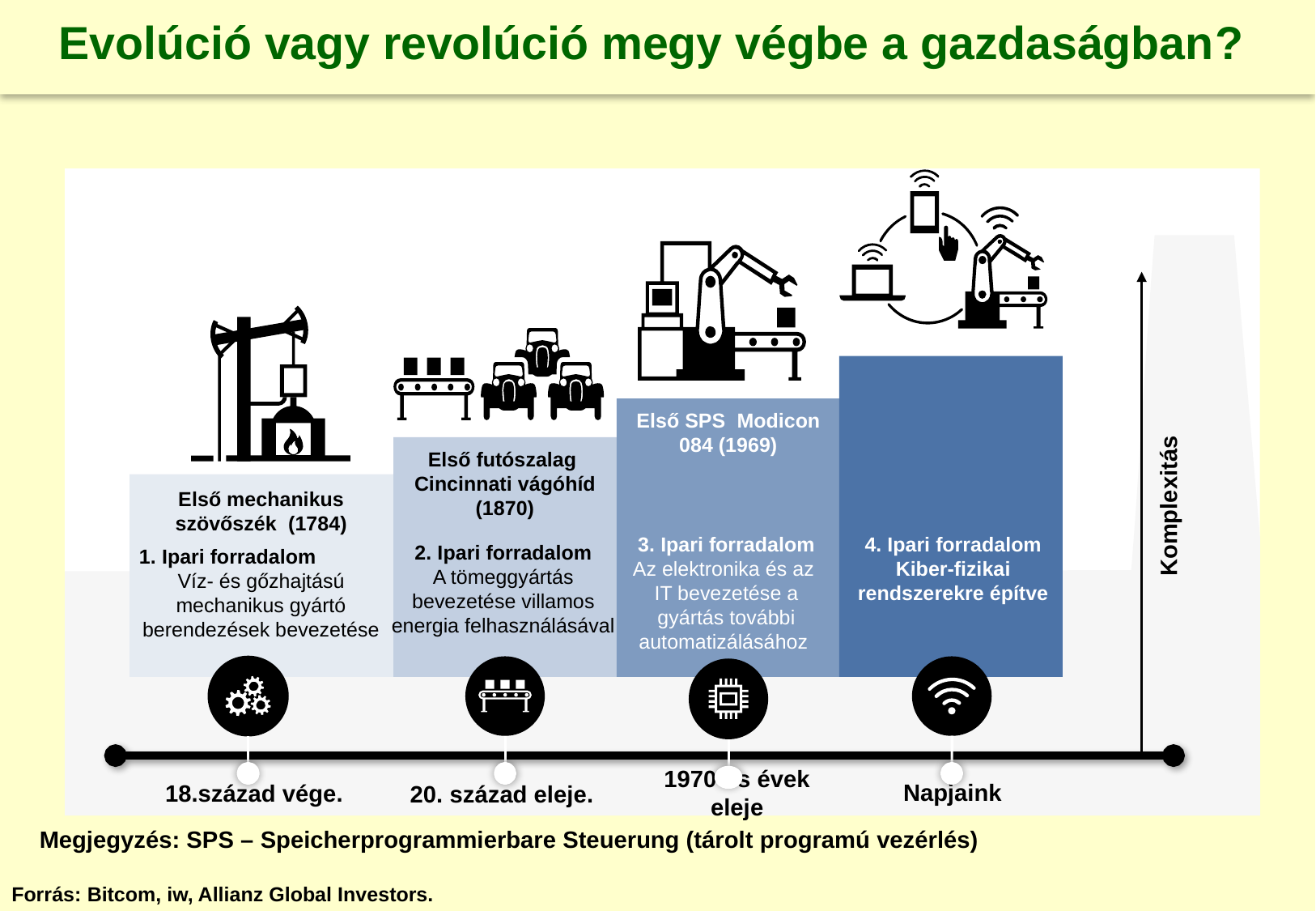

# Evolúció vagy revolúció megy végbe a gazdaságban?

Első SPS  Modicon 084 (1969)
Komplexitás

Első futószalag  Cincinnati vágóhíd (1870)

Első mechanikus szövőszék  (1784)
3. Ipari forradalom
Az elektronika és az  IT bevezetése a gyártás további automatizálásához
4. Ipari forradalom Kiber-fizikai rendszerekre építve
2. Ipari forradalom
A tömeggyártás bevezetése villamos energia felhasználásával
1. Ipari forradalom
Víz- és gőzhajtású mechanikus gyártó berendezések bevezetése

18.század vége.
20. század eleje.
Napjaink
1970-es évek eleje
Megjegyzés: SPS – Speicherprogrammierbare Steuerung (tárolt programú vezérlés)
Forrás: Bitcom, iw, Allianz Global Investors.